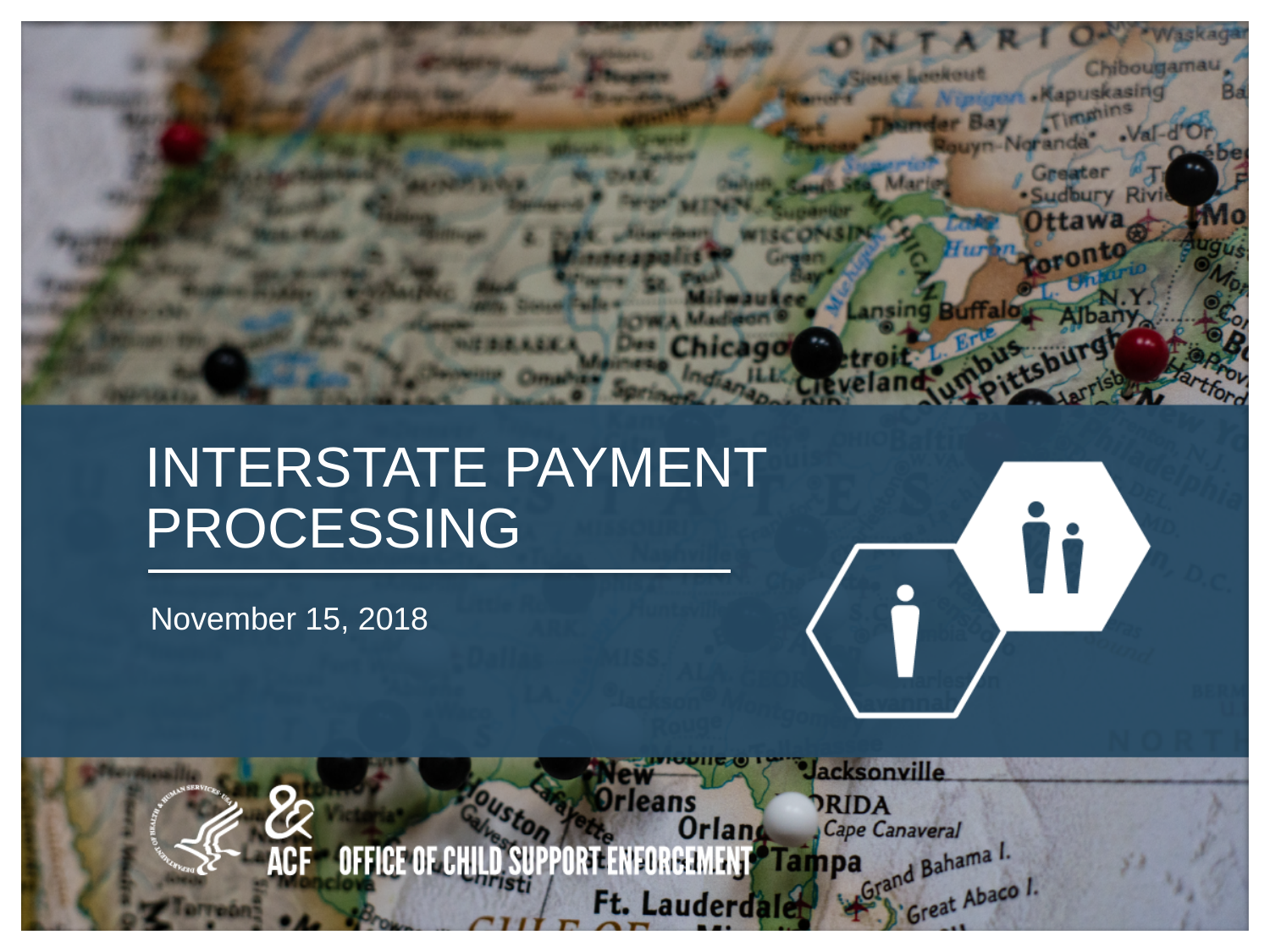

# INTERSTATE PAYMENT PROCESSING
November 15, 2018